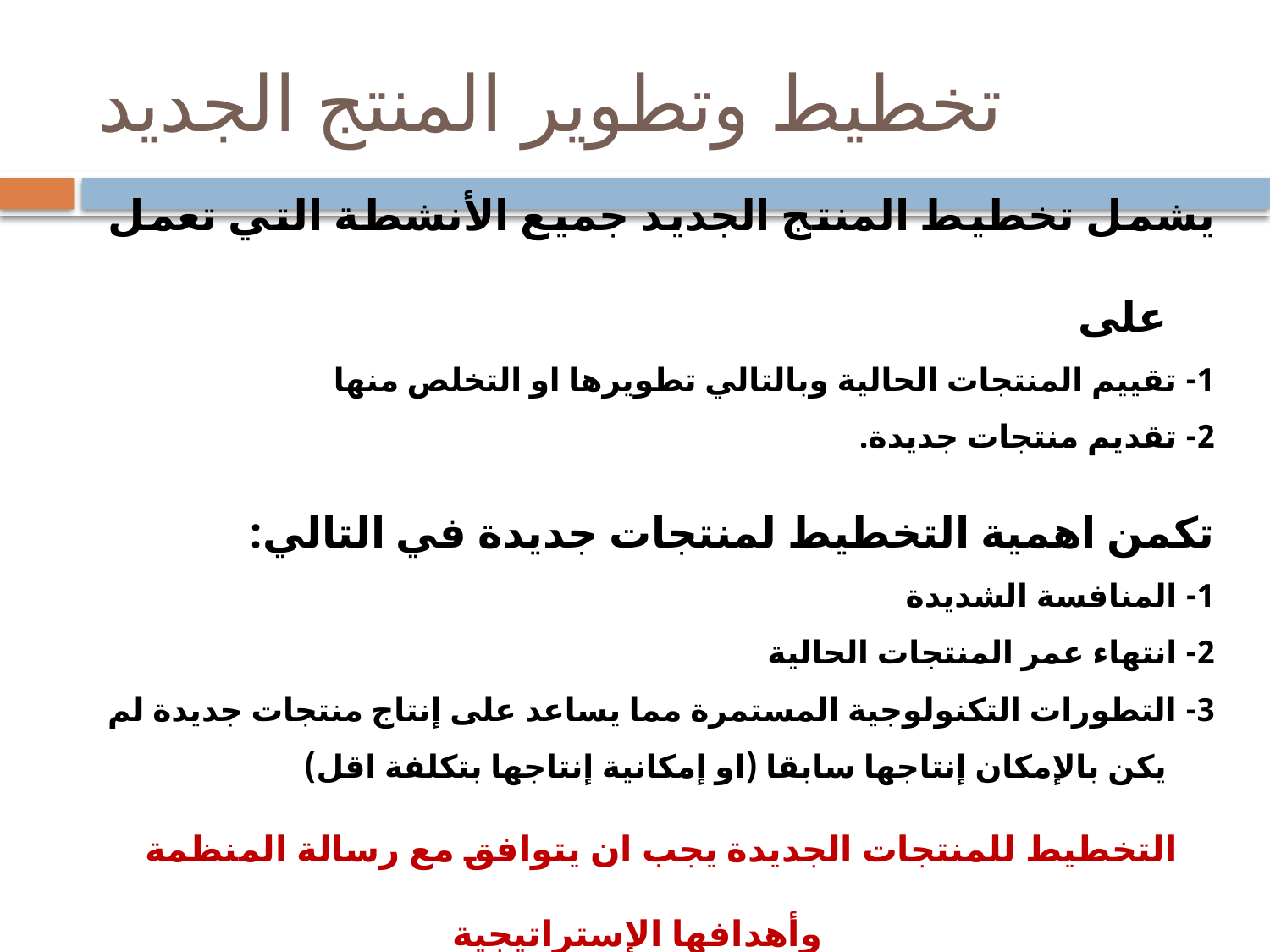

# تخطيط وتطوير المنتج الجديد
يشمل تخطيط المنتج الجديد جميع الأنشطة التي تعمل على
1- تقييم المنتجات الحالية وبالتالي تطويرها او التخلص منها
2- تقديم منتجات جديدة.
تكمن اهمية التخطيط لمنتجات جديدة في التالي:
1- المنافسة الشديدة
2- انتهاء عمر المنتجات الحالية
3- التطورات التكنولوجية المستمرة مما يساعد على إنتاج منتجات جديدة لم يكن بالإمكان إنتاجها سابقا (او إمكانية إنتاجها بتكلفة اقل)
التخطيط للمنتجات الجديدة يجب ان يتوافق مع رسالة المنظمة وأهدافها الإستراتيجية